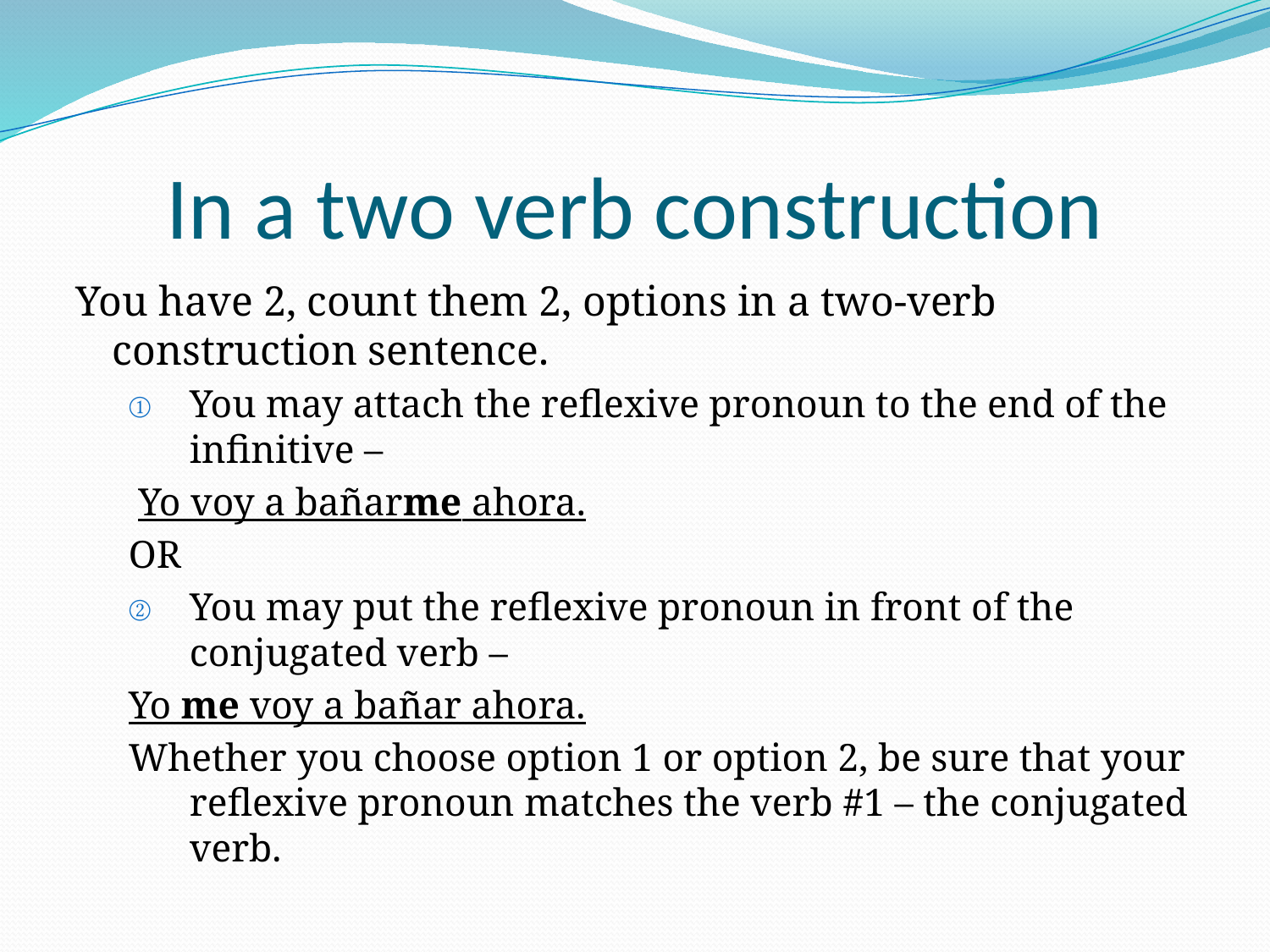

# In a two verb construction
You have 2, count them 2, options in a two-verb construction sentence.
You may attach the reflexive pronoun to the end of the infinitive –
	 Yo voy a bañarme ahora.
OR
You may put the reflexive pronoun in front of the conjugated verb –
	Yo me voy a bañar ahora.
Whether you choose option 1 or option 2, be sure that your reflexive pronoun matches the verb #1 – the conjugated verb.